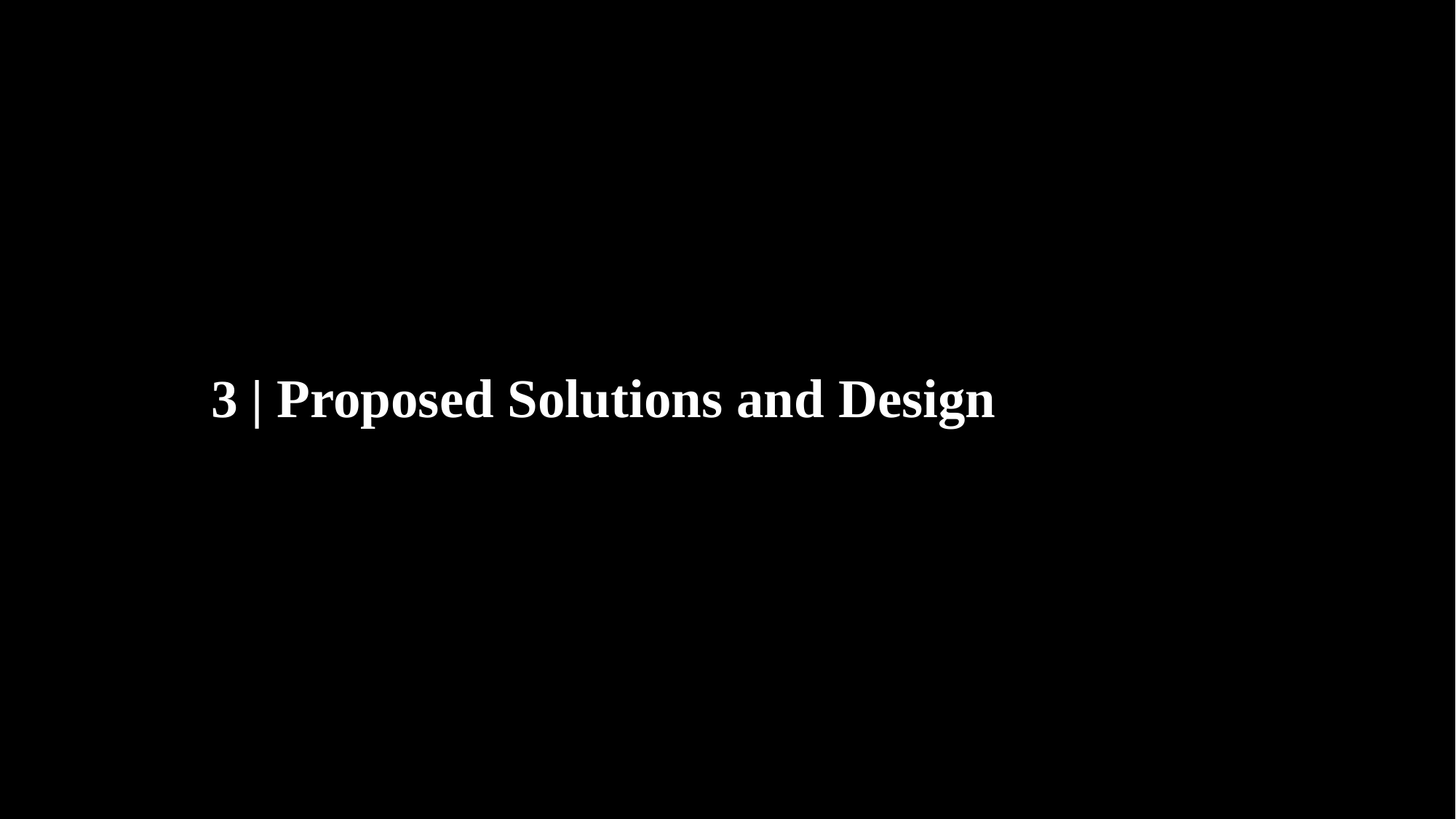

3 | Proposed Solutions and Design ,,,,,,,,,,,,,,,,,,,,,,,